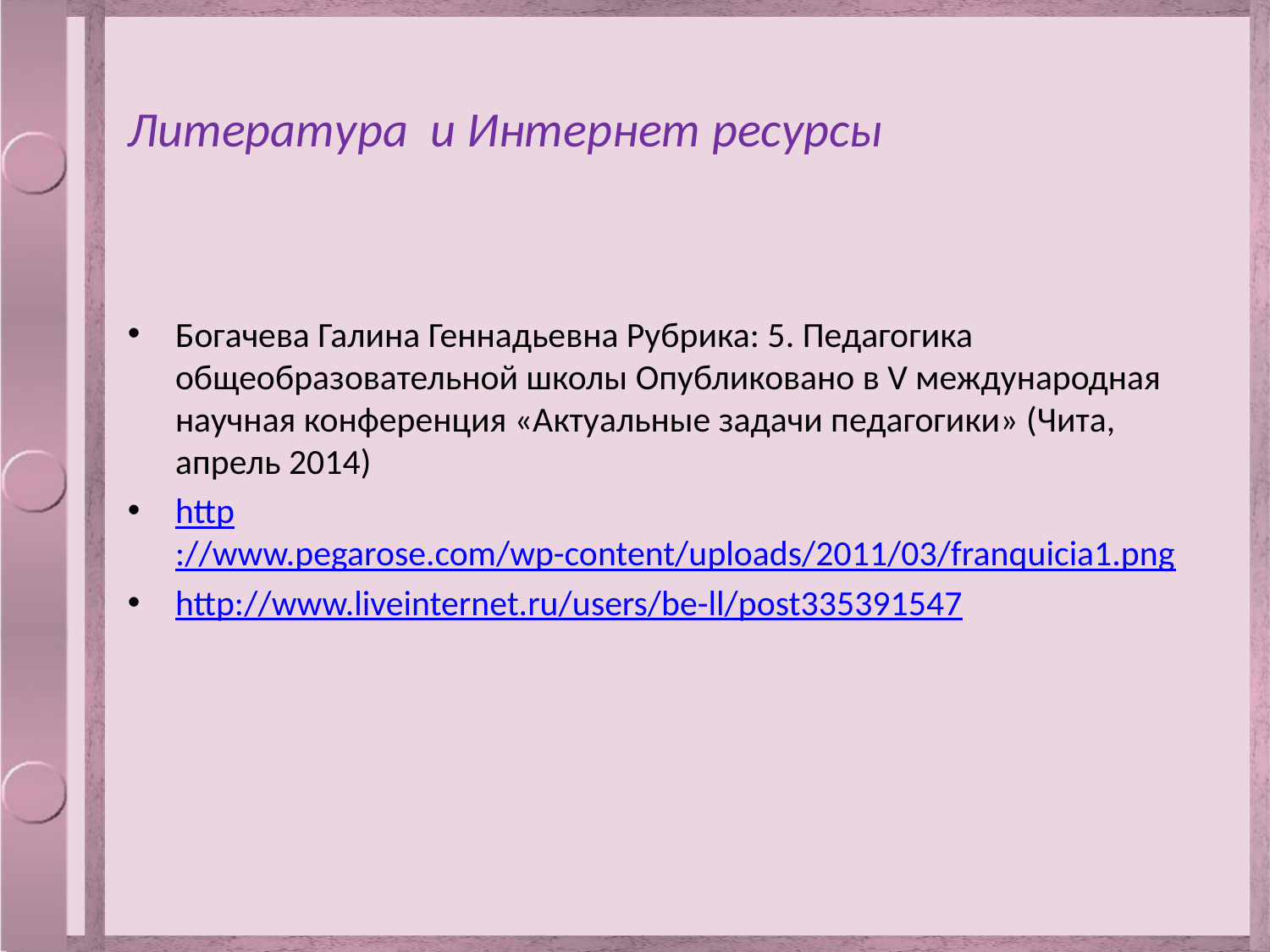

# Литература  и Интернет ресурсы

Богачева Галина Геннадьевна Рубрика: 5. Педагогика общеобразовательной школы Опубликовано в V международная научная конференция «Актуальные задачи педагогики» (Чита, апрель 2014)
http://www.pegarose.com/wp-content/uploads/2011/03/franquicia1.png
http://www.liveinternet.ru/users/be-ll/post335391547